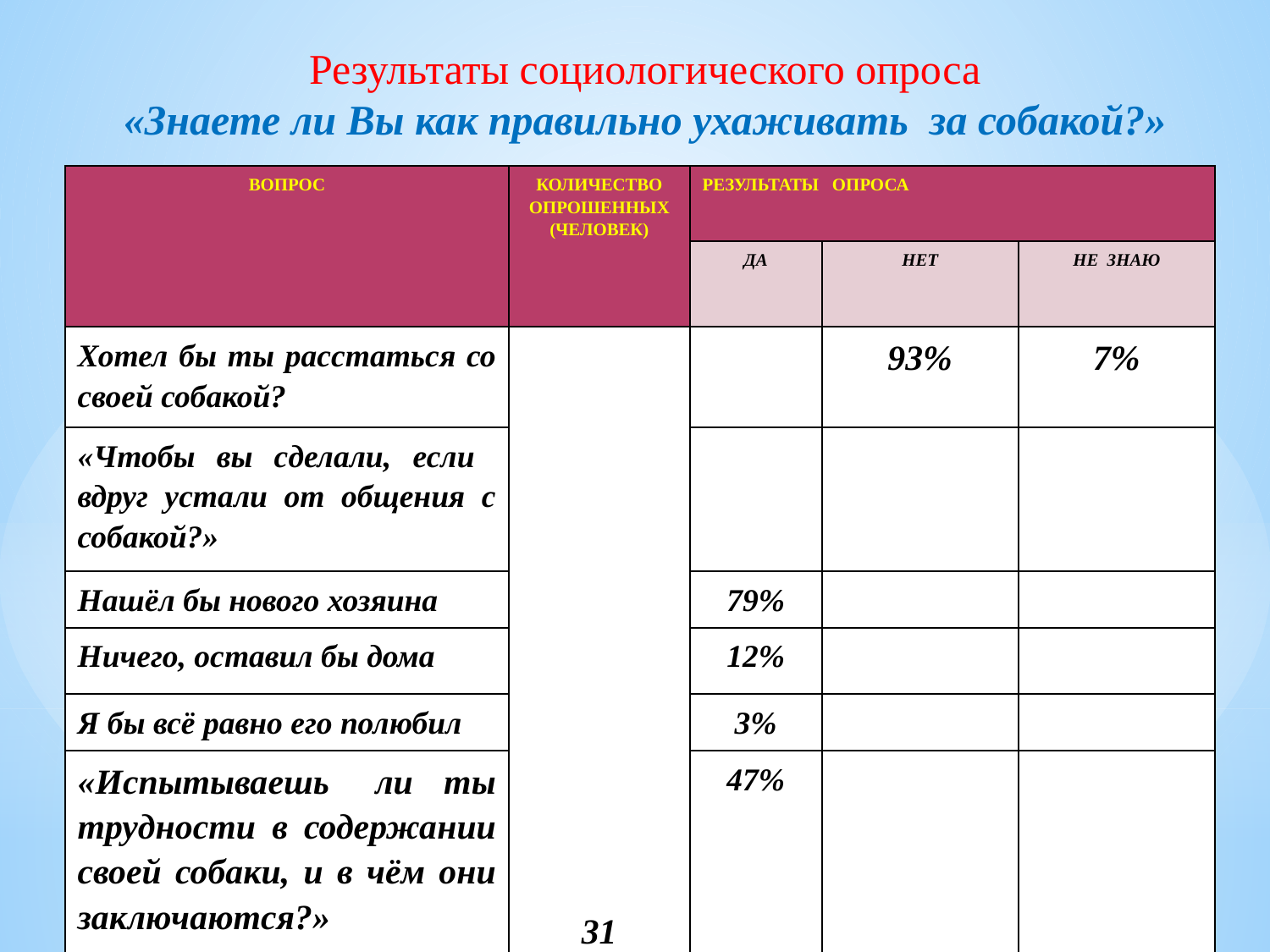

Результаты социологического опроса
«Знаете ли Вы как правильно ухаживать  за собакой?»

| ВОПРОС | КОЛИЧЕСТВО ОПРОШЕННЫХ (ЧЕЛОВЕК) | РЕЗУЛЬТАТЫ   ОПРОСА |  |  |
| --- | --- | --- | --- | --- |
|  |  | ДА | НЕТ | НЕ  ЗНАЮ |
| Хотел бы ты расстаться со своей собакой? | 31 |  | 93% | 7% |
| «Чтобы вы сделали, если вдруг устали от общения с собакой?» |  |  |  |  |
| Нашёл бы нового хозяина |  | 79% |  |  |
| Ничего, оставил бы дома |  | 12% |  |  |
| Я бы всё равно его полюбил |  | 3% |  |  |
| «Испытываешь ли ты трудности в содержании своей собаки, и в чём они заключаются?» |  | 47% |  |  |